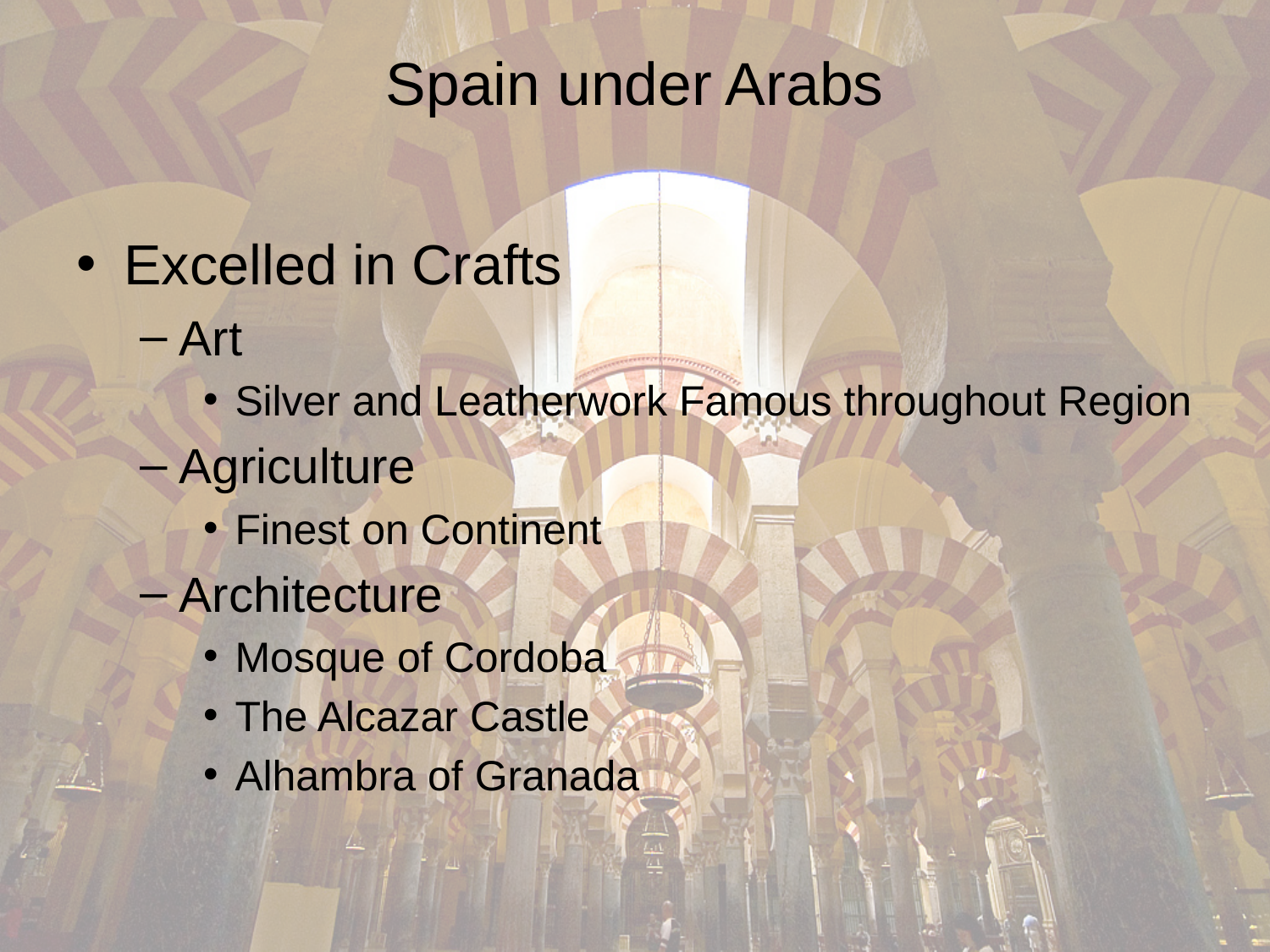

# Spain under Arabs
Excelled in Crafts
Art
Silver and Leatherwork Famous throughout Region
Agriculture
Finest on Continent
Architecture
Mosque of Cordoba
The Alcazar Castle
Alhambra of Granada